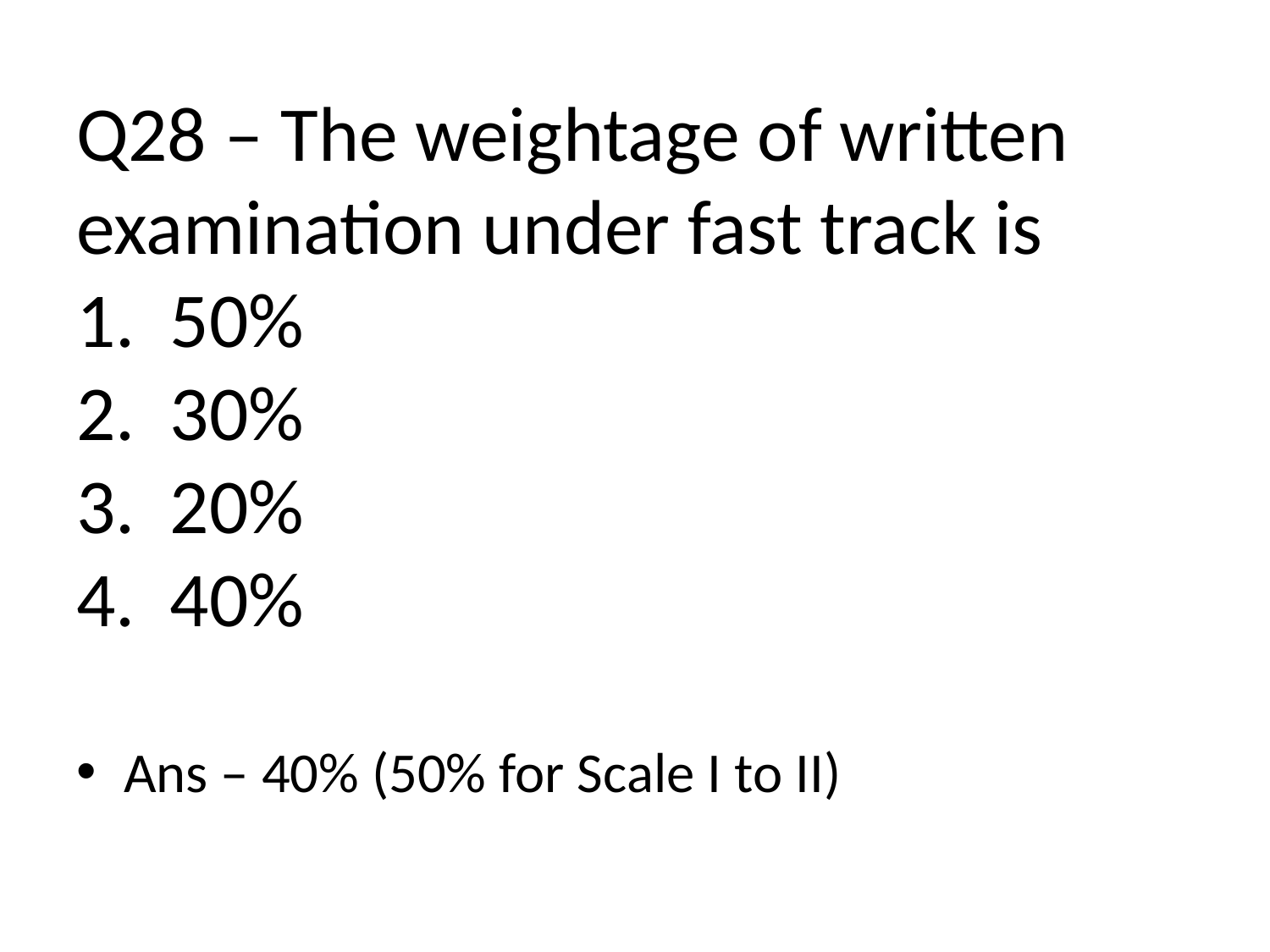

# Q28 – The weightage of written examination under fast track is 1.  50% 2.  30% 3.  20% 4.  40%
Ans – 40% (50% for Scale I to II)